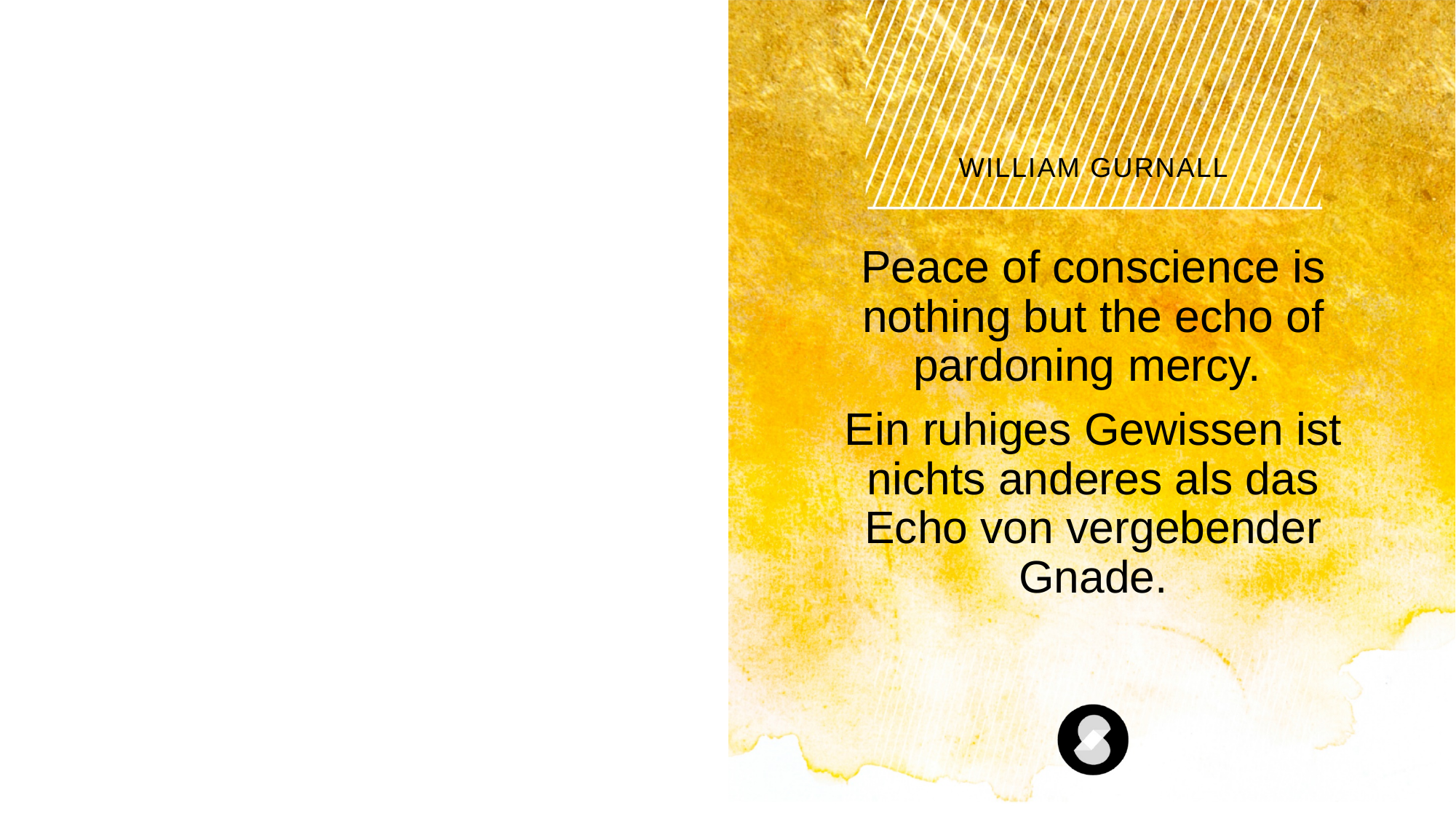

William Gurnall
Peace of conscience is nothing but the echo of pardoning mercy.
Ein ruhiges Gewissen ist nichts anderes als das Echo von vergebender Gnade.